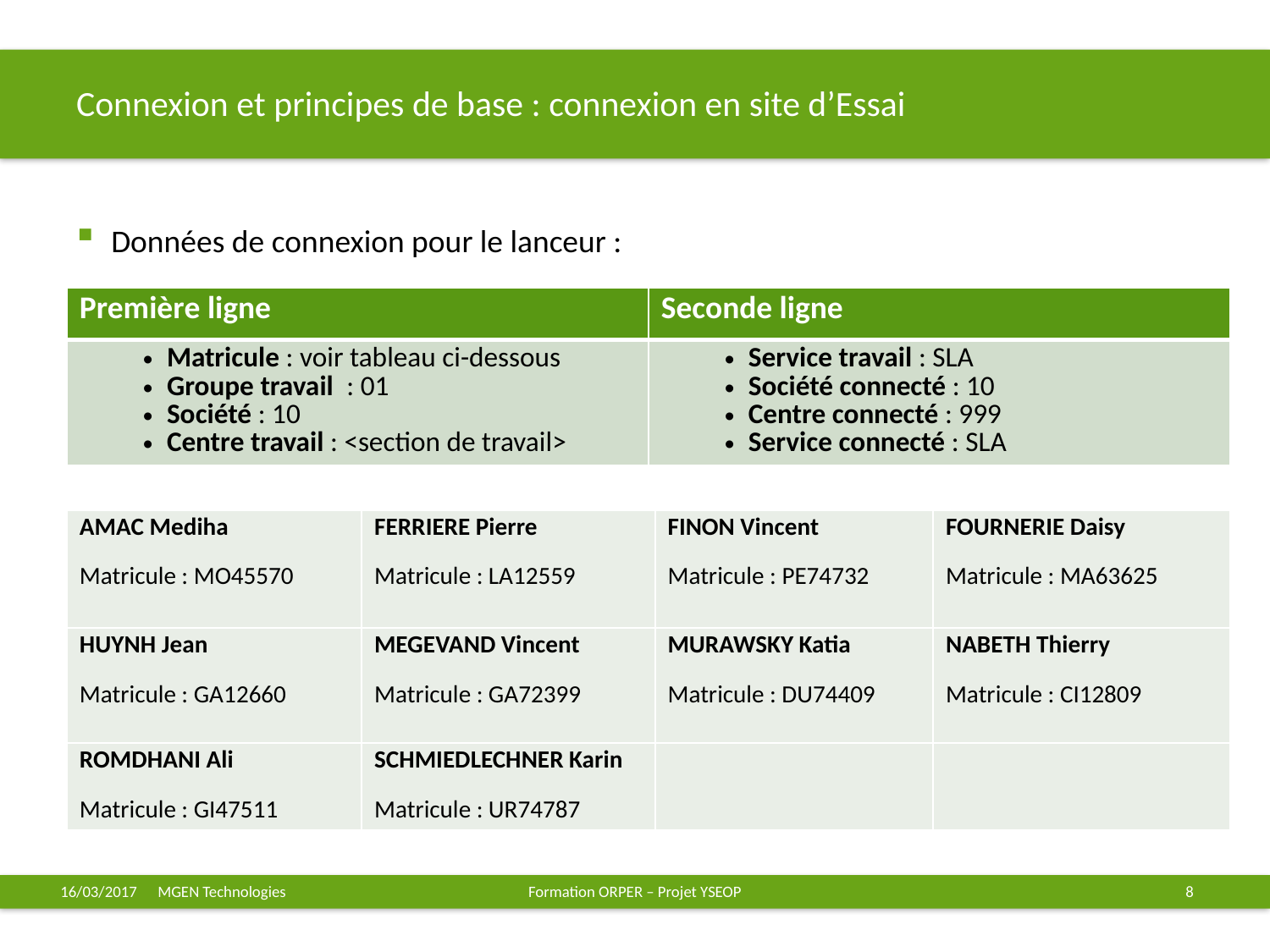

# Connexion et principes de base : connexion en site d’Essai
Données de connexion pour le lanceur :

| Première ligne | Seconde ligne |
| --- | --- |
| Matricule : voir tableau ci-dessous Groupe travail : 01 Société : 10 Centre travail : <section de travail> | Service travail : SLA Société connecté : 10 Centre connecté : 999 Service connecté : SLA |
| AMAC Mediha Matricule : MO45570 | FERRIERE Pierre Matricule : LA12559 | FINON Vincent Matricule : PE74732 | FOURNERIE Daisy Matricule : MA63625 |
| --- | --- | --- | --- |
| HUYNH Jean Matricule : GA12660 | MEGEVAND Vincent Matricule : GA72399 | MURAWSKY Katia Matricule : DU74409 | NABETH Thierry Matricule : CI12809 |
| ROMDHANI Ali Matricule : GI47511 | SCHMIEDLECHNER Karin Matricule : UR74787 |  |  |

16/03/2017
Formation ORPER – Projet YSEOP
8